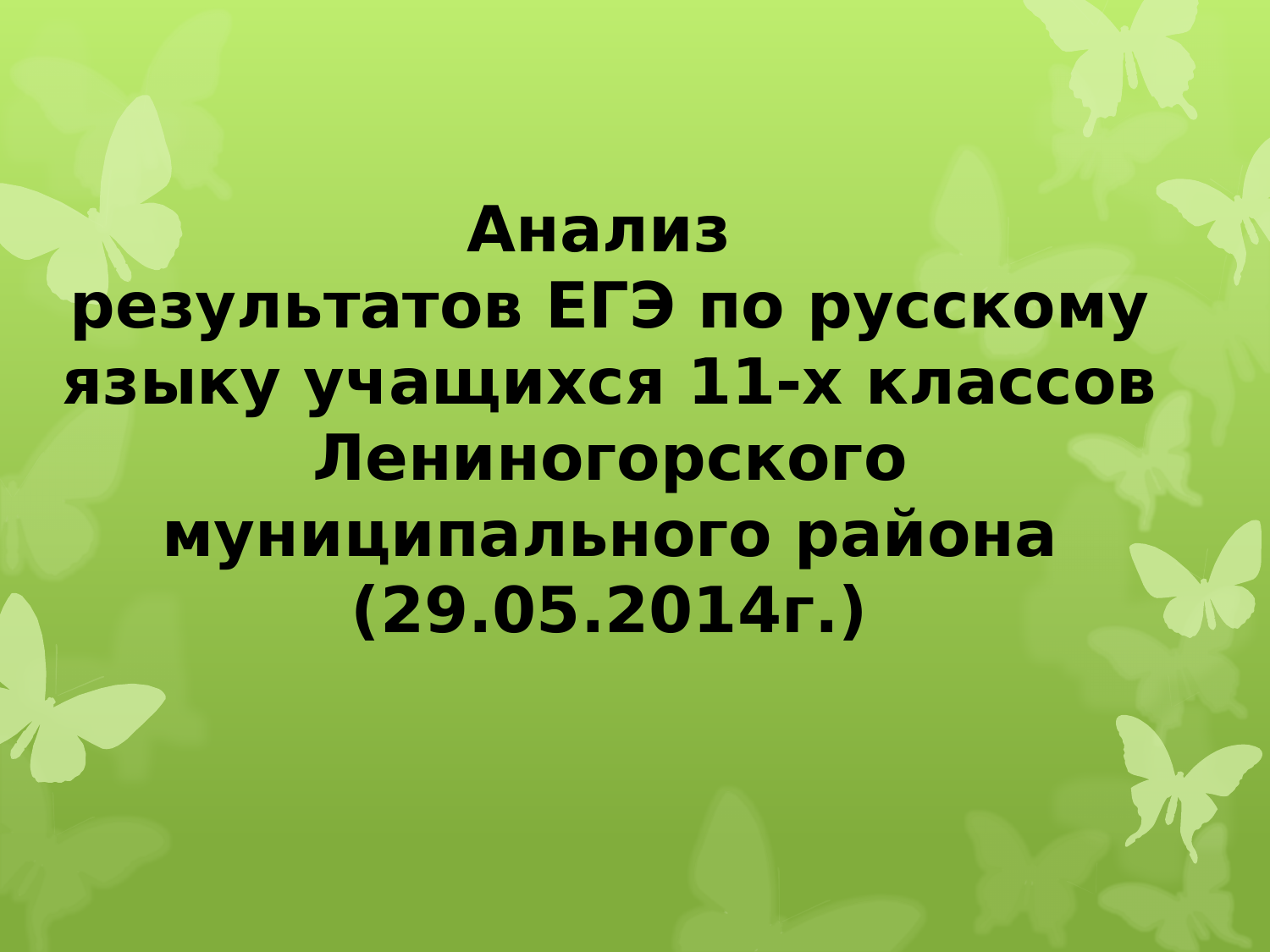

Анализ
результатов ЕГЭ по русскому языку учащихся 11-х классов Лениногорского муниципального района (29.05.2014г.)